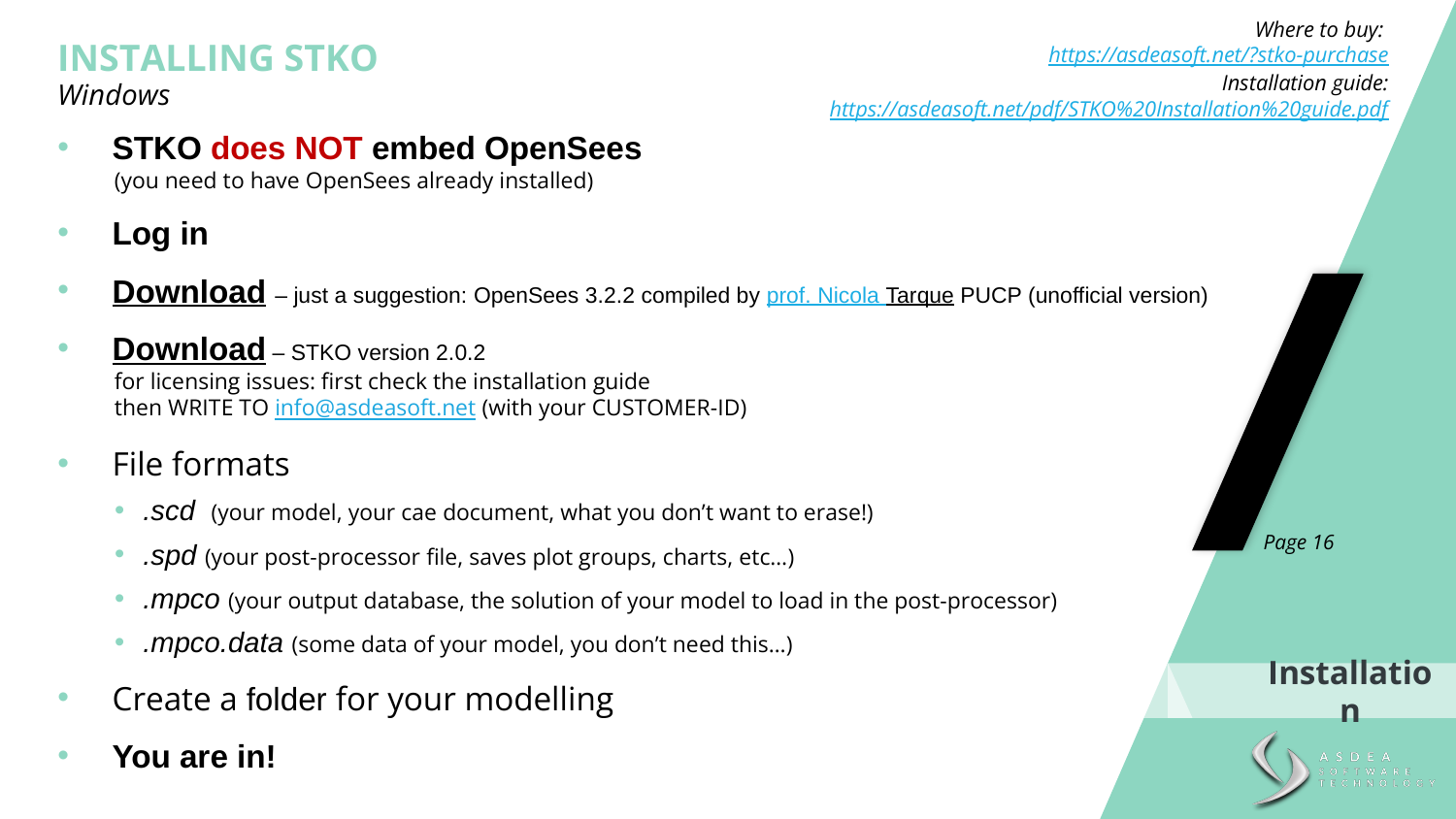

Where to buy:
https://asdeasoft.net/?stko-purchase
Installation guide:
https://asdeasoft.net/pdf/STKO%20Installation%20guide.pdf
INSTALLING STKO
Windows
STKO does NOT embed OpenSees
(you need to have OpenSees already installed)
Log in
Download – just a suggestion: OpenSees 3.2.2 compiled by prof. Nicola Tarque PUCP (unofficial version)
Download – STKO version 2.0.2
for licensing issues: first check the installation guide
then WRITE TO info@asdeasoft.net (with your CUSTOMER-ID)
File formats
.scd  (your model, your cae document, what you don’t want to erase!)
.spd (your post-processor file, saves plot groups, charts, etc…)
.mpco (your output database, the solution of your model to load in the post-processor)
.mpco.data (some data of your model, you don’t need this…)
Create a folder for your modelling
You are in!
Page 16

Installation